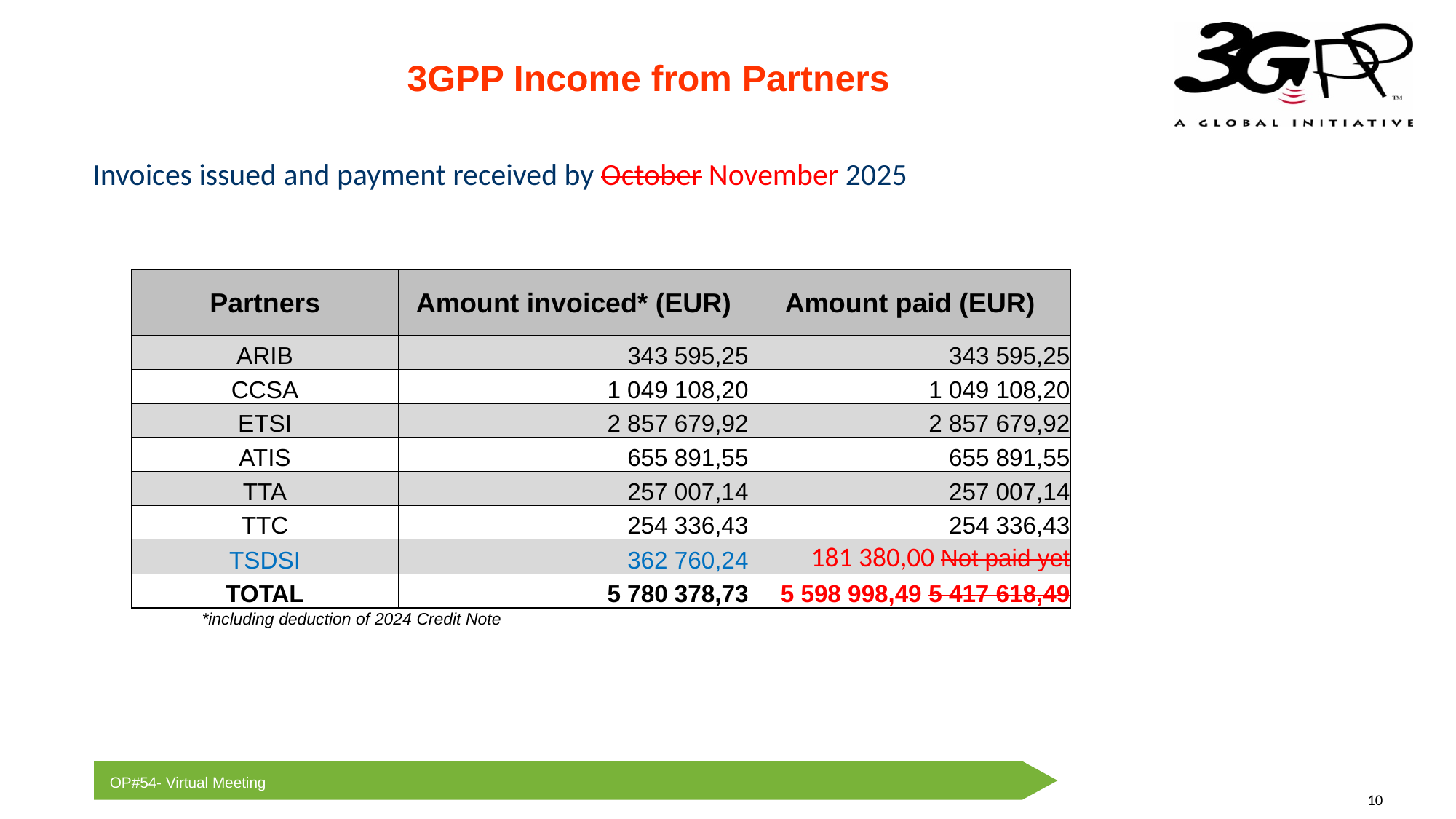

3GPP Income from Partners

Invoices issued and payment received by October November 2025

	*including deduction of 2024 Credit Note

| Partners | Amount invoiced\* (EUR) | Amount paid (EUR) |
| --- | --- | --- |
| ARIB | 343 595,25 | 343 595,25 |
| CCSA | 1 049 108,20 | 1 049 108,20 |
| ETSI | 2 857 679,92 | 2 857 679,92 |
| ATIS | 655 891,55 | 655 891,55 |
| TTA | 257 007,14 | 257 007,14 |
| TTC | 254 336,43 | 254 336,43 |
| TSDSI | 362 760,24 | 181 380,00 Not paid yet |
| TOTAL | 5 780 378,73 | 5 598 998,49 5 417 618,49 |